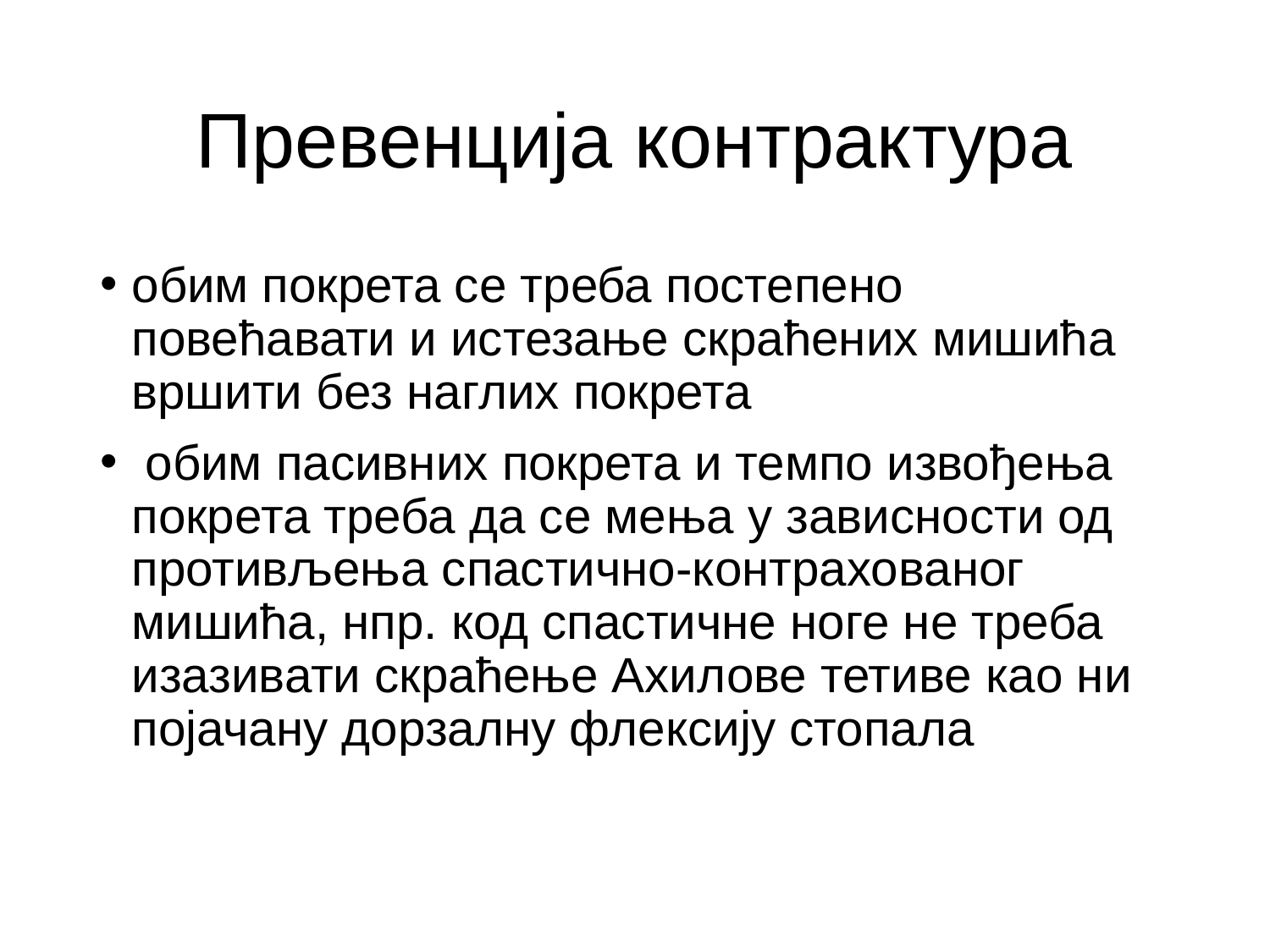

# Превенција контрактура
обим покрета се треба постепено повећавати и истезање скраћених мишића вршити без наглих покрета
 обим пасивних покрета и темпо извођења покрета треба да се мења у зависности од противљења спастично-контрахованог мишића, нпр. код спастичне ноге не треба изазивати скраћење Ахилове тетиве као ни појачану дорзалну флексију стопала